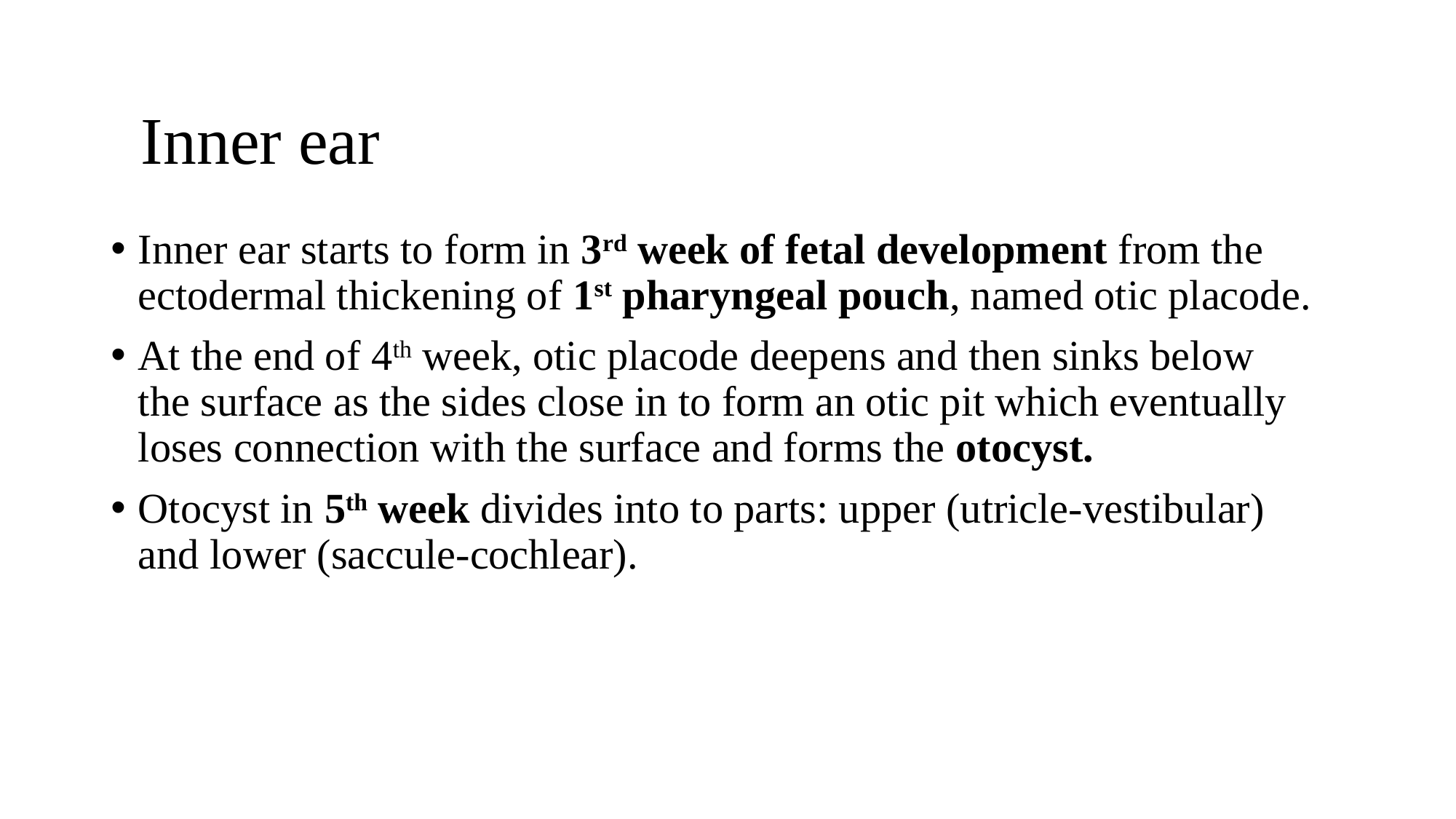

# Inner ear
Inner ear starts to form in 3rd week of fetal development from the ectodermal thickening of 1st pharyngeal pouch, named otic placode.
At the end of 4th week, otic placode deepens and then sinks below the surface as the sides close in to form an otic pit which eventually loses connection with the surface and forms the otocyst.
Otocyst in 5th week divides into to parts: upper (utricle-vestibular) and lower (saccule-cochlear).